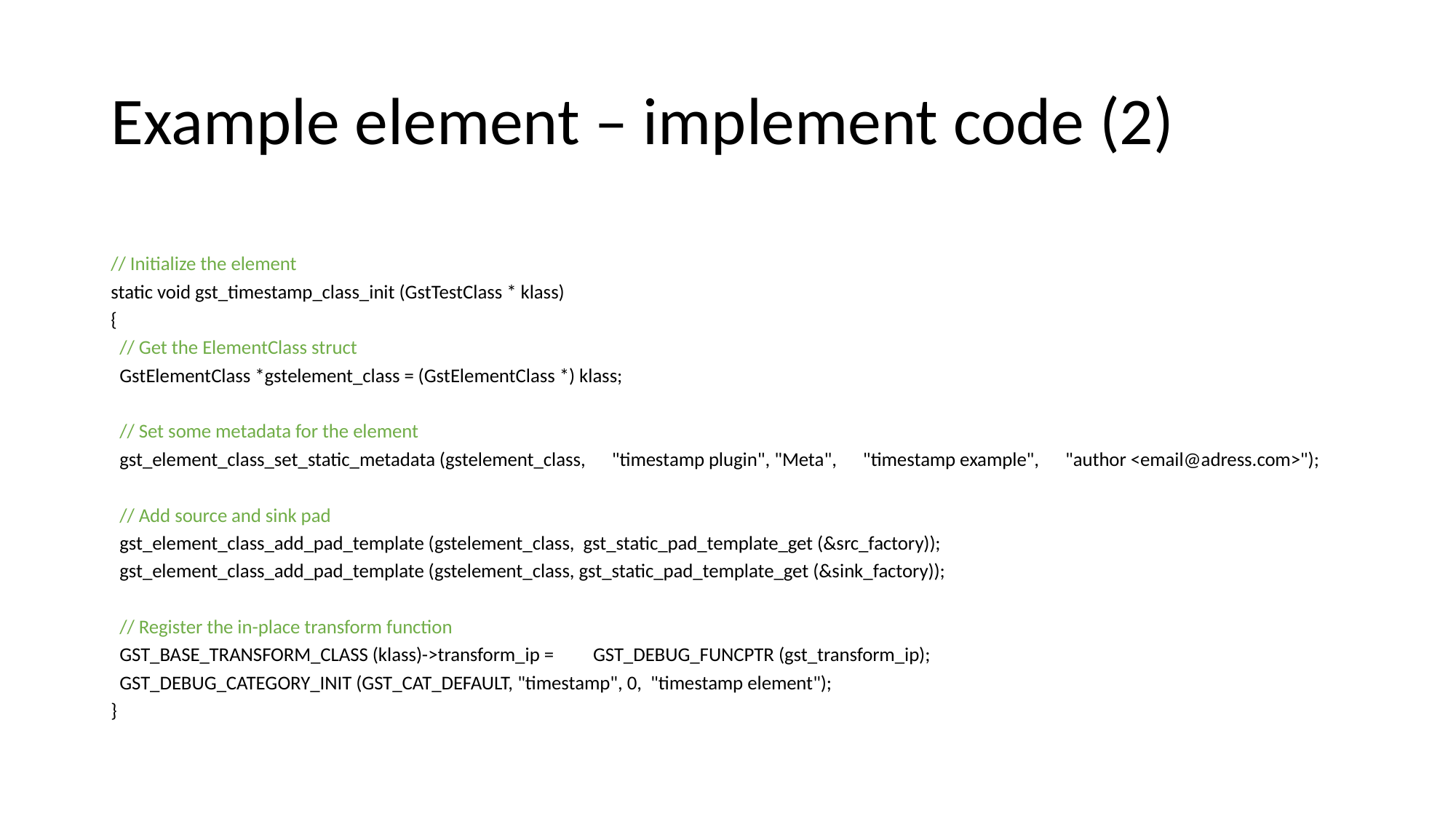

# Example element – implement code (2)

// Initialize the element
static void gst_timestamp_class_init (GstTestClass * klass)
{
  // Get the ElementClass struct
  GstElementClass *gstelement_class = (GstElementClass *) klass;

  // Set some metadata for the element
  gst_element_class_set_static_metadata (gstelement_class,      "timestamp plugin", "Meta",      "timestamp example",      "author <email@adress.com>");

  // Add source and sink pad
  gst_element_class_add_pad_template (gstelement_class,  gst_static_pad_template_get (&src_factory));
  gst_element_class_add_pad_template (gstelement_class, gst_static_pad_template_get (&sink_factory));

  // Register the in-place transform function
  GST_BASE_TRANSFORM_CLASS (klass)->transform_ip =         GST_DEBUG_FUNCPTR (gst_transform_ip);
  GST_DEBUG_CATEGORY_INIT (GST_CAT_DEFAULT, "timestamp", 0,  "timestamp element");
}